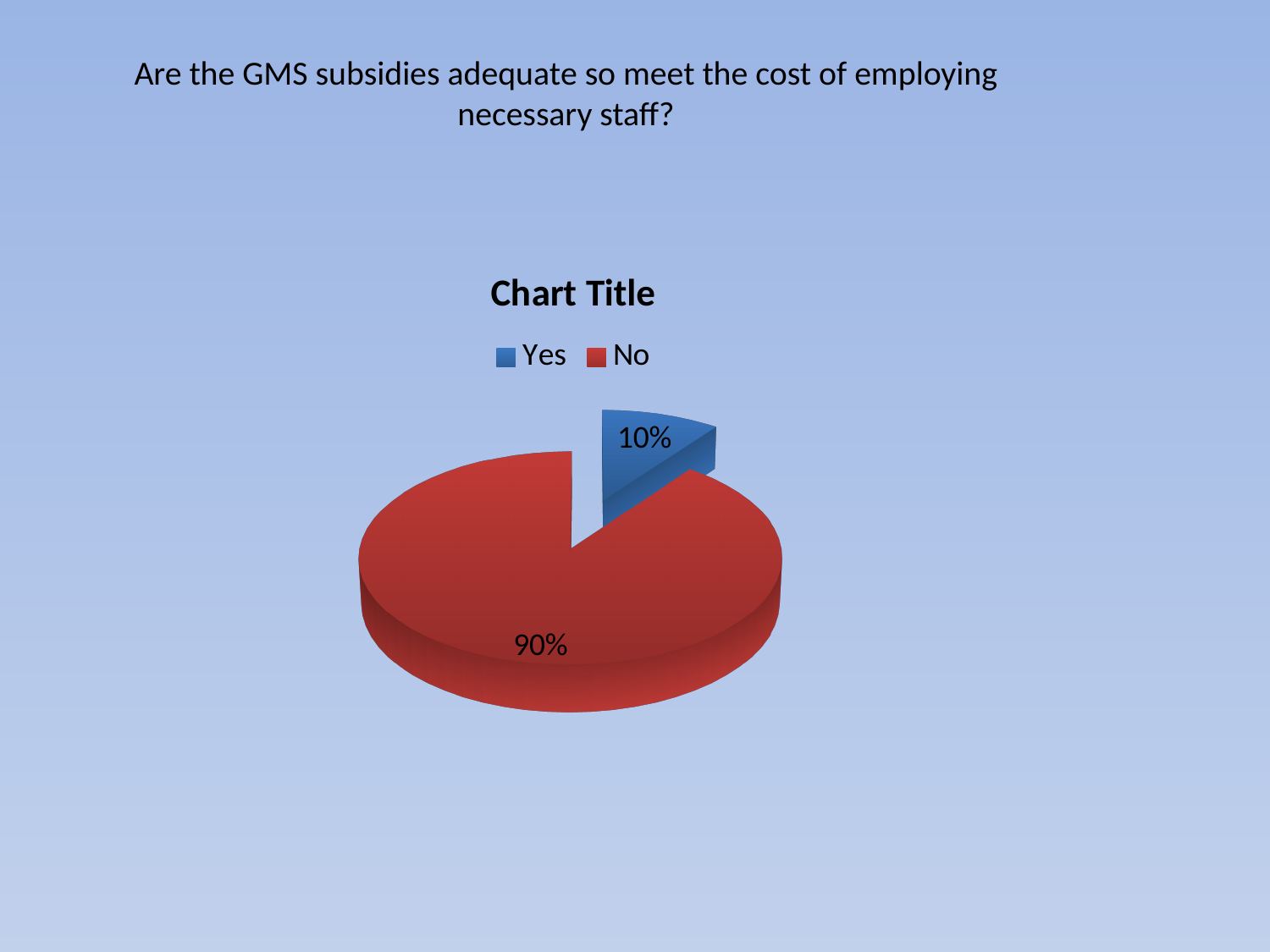

# Are the GMS subsidies adequate so meet the cost of employing necessary staff?

[unsupported chart]